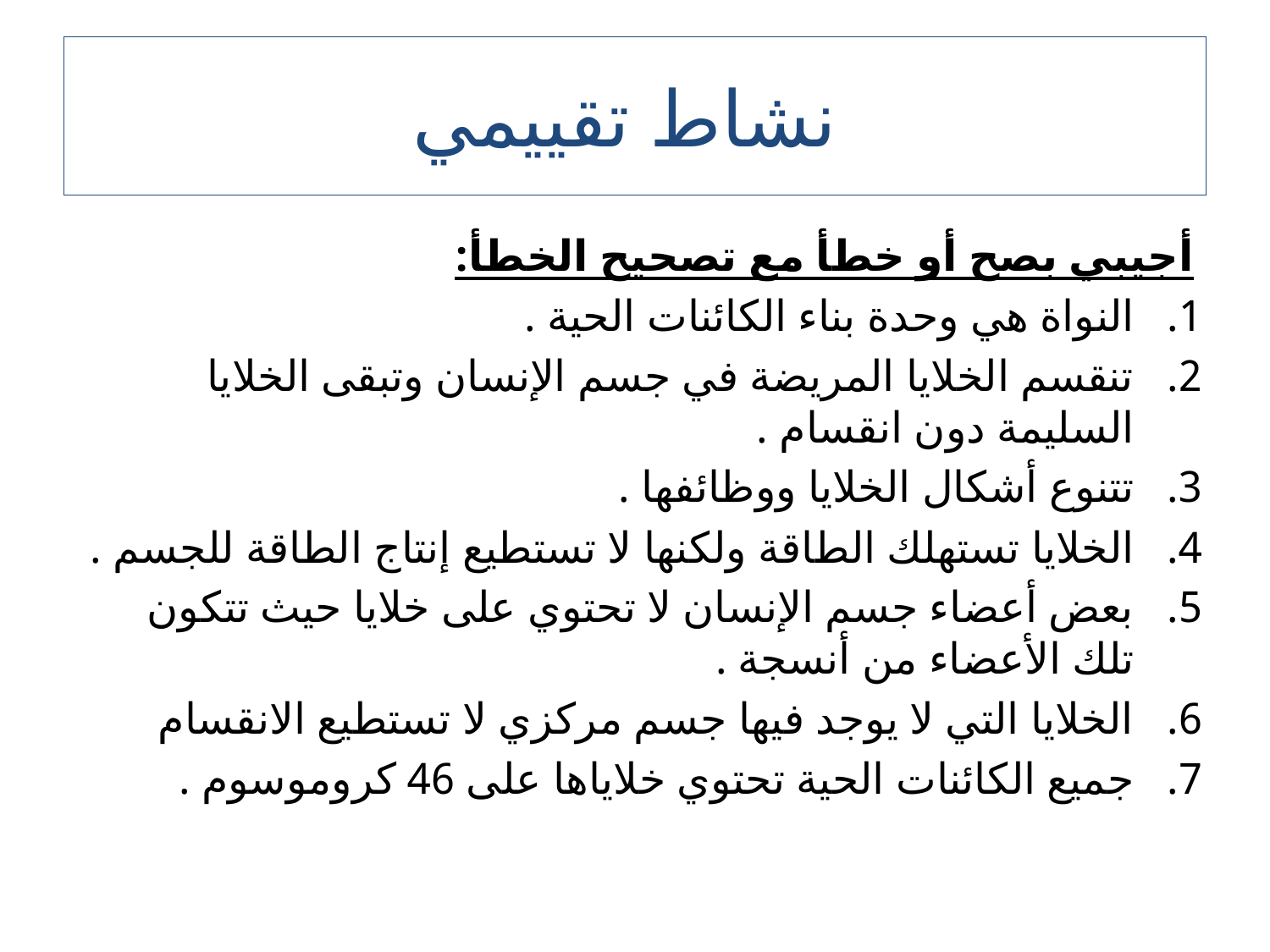

# نشاط تقييمي
أجيبي بصح أو خطأ مع تصحيح الخطأ:
النواة هي وحدة بناء الكائنات الحية .
تنقسم الخلايا المريضة في جسم الإنسان وتبقى الخلايا السليمة دون انقسام .
تتنوع أشكال الخلايا ووظائفها .
الخلايا تستهلك الطاقة ولكنها لا تستطيع إنتاج الطاقة للجسم .
بعض أعضاء جسم الإنسان لا تحتوي على خلايا حيث تتكون تلك الأعضاء من أنسجة .
الخلايا التي لا يوجد فيها جسم مركزي لا تستطيع الانقسام
جميع الكائنات الحية تحتوي خلاياها على 46 كروموسوم .